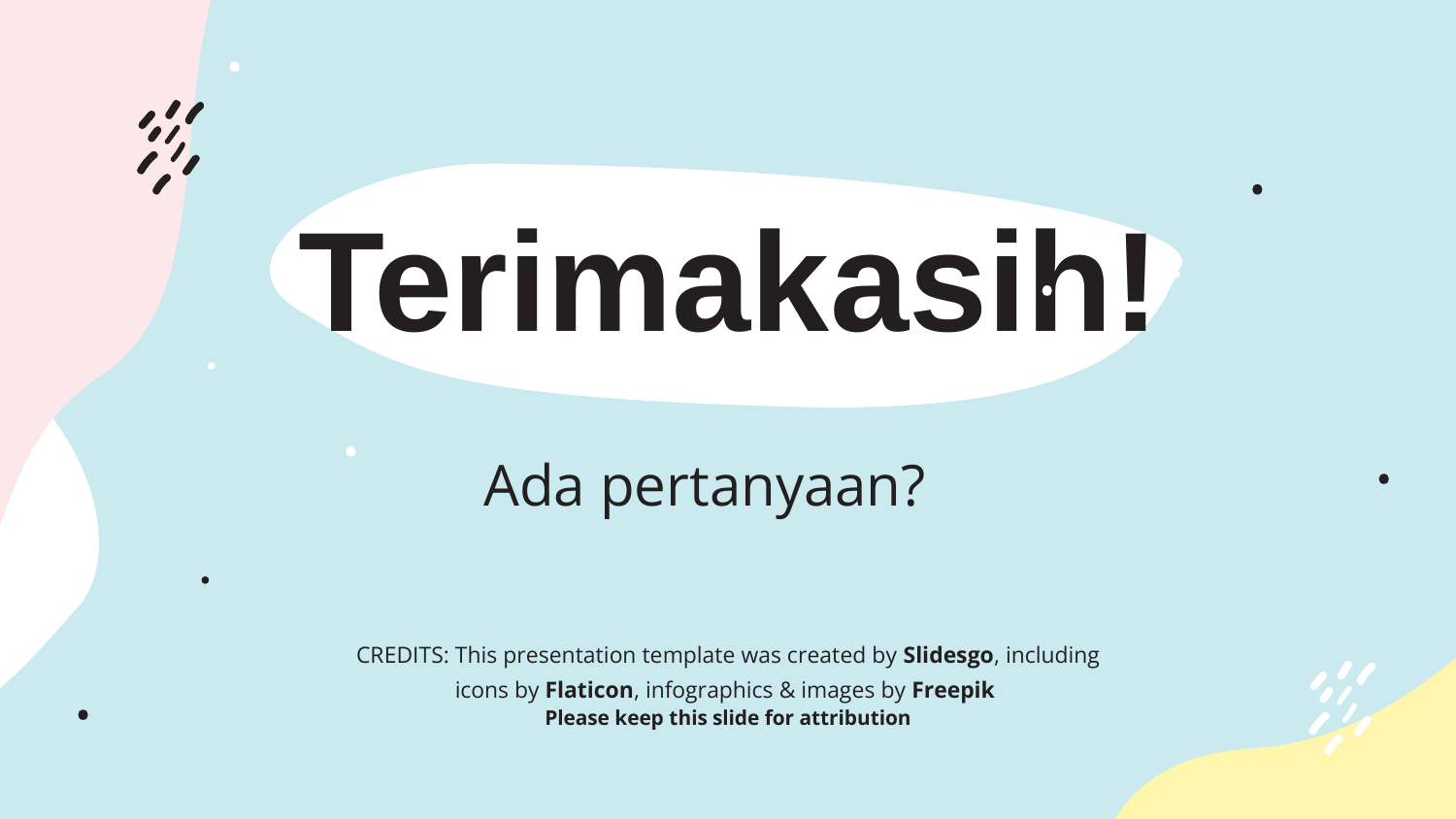

# Terimakasih!

Ada pertanyaan?
Please keep this slide for attribution